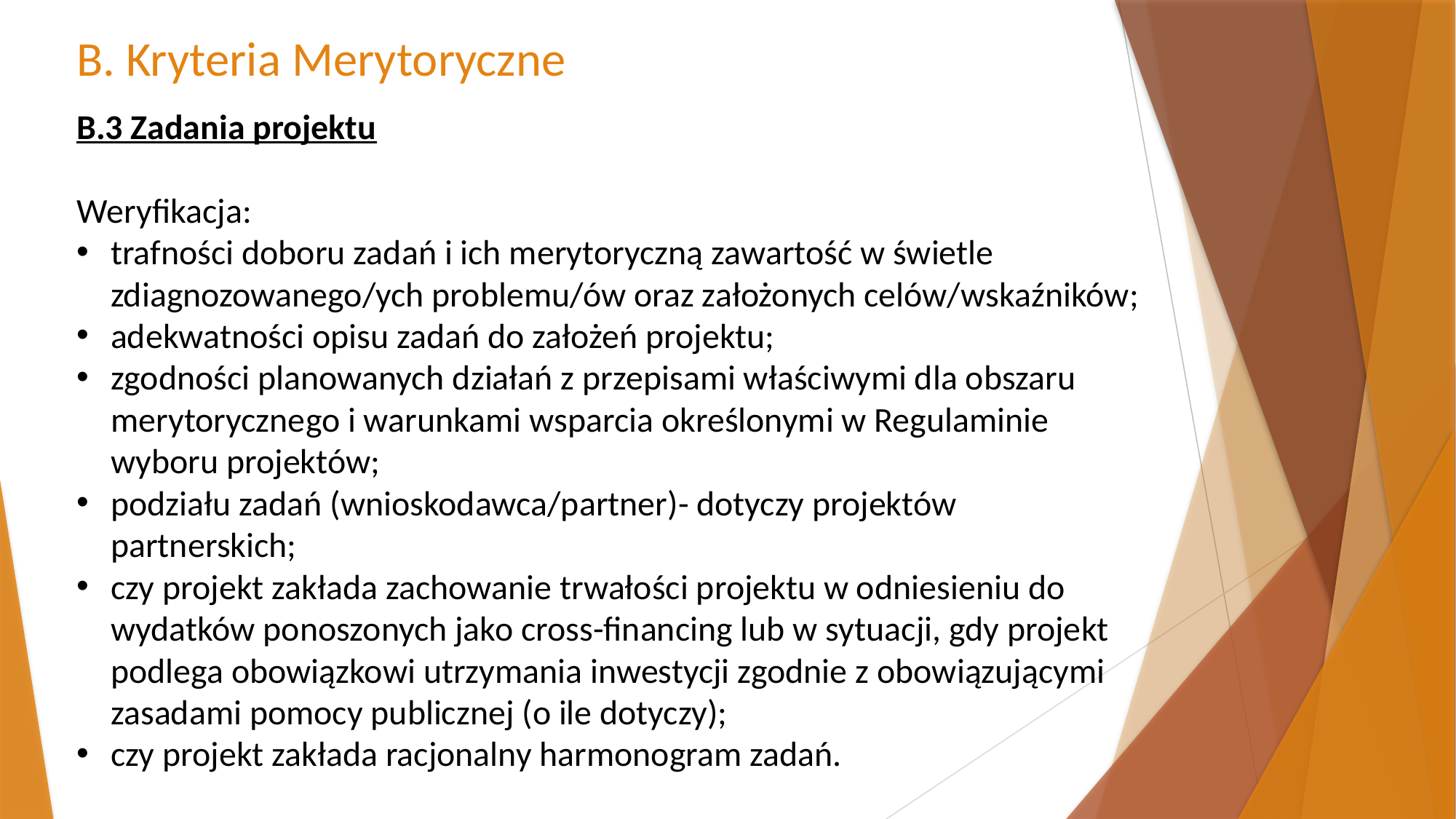

B. Kryteria Merytoryczne

B.3 Zadania projektu

Weryfikacja:
trafności doboru zadań i ich merytoryczną zawartość w świetle zdiagnozowanego/ych problemu/ów oraz założonych celów/wskaźników;
adekwatności opisu zadań do założeń projektu;
zgodności planowanych działań z przepisami właściwymi dla obszaru merytorycznego i warunkami wsparcia określonymi w Regulaminie wyboru projektów;
podziału zadań (wnioskodawca/partner)- dotyczy projektów partnerskich;
czy projekt zakłada zachowanie trwałości projektu w odniesieniu do wydatków ponoszonych jako cross-financing lub w sytuacji, gdy projekt podlega obowiązkowi utrzymania inwestycji zgodnie z obowiązującymi zasadami pomocy publicznej (o ile dotyczy);
czy projekt zakłada racjonalny harmonogram zadań.